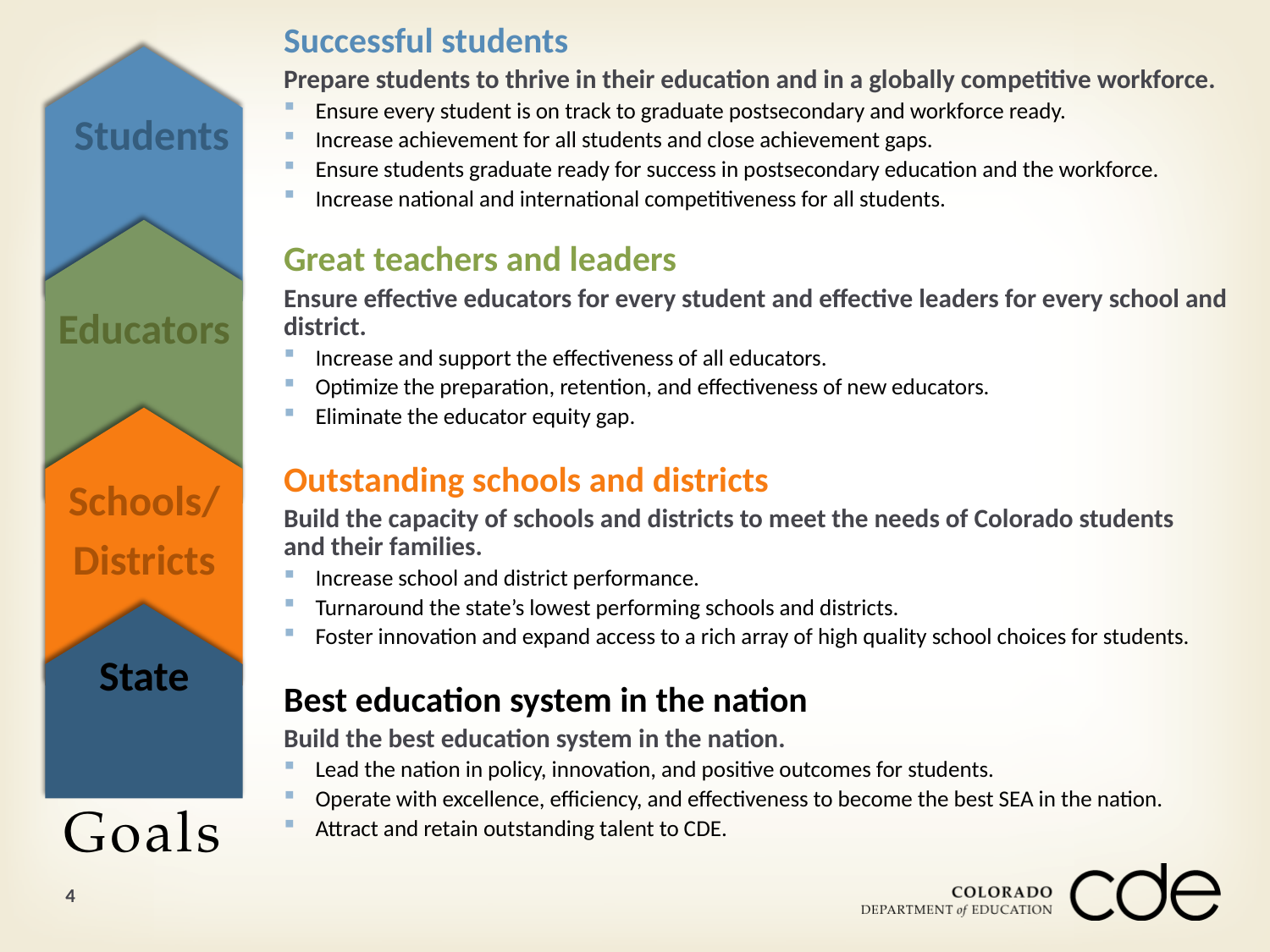

Successful students
Prepare students to thrive in their education and in a globally competitive workforce.
Ensure every student is on track to graduate postsecondary and workforce ready.
Increase achievement for all students and close achievement gaps.
Ensure students graduate ready for success in postsecondary education and the workforce.
Increase national and international competitiveness for all students.

Great teachers and leaders
Ensure effective educators for every student and effective leaders for every school and district.
Increase and support the effectiveness of all educators.
Optimize the preparation, retention, and effectiveness of new educators.
Eliminate the educator equity gap.

Outstanding schools and districts
Build the capacity of schools and districts to meet the needs of Colorado students
and their families.
Increase school and district performance.
Turnaround the state’s lowest performing schools and districts.
Foster innovation and expand access to a rich array of high quality school choices for students.

Best education system in the nation
Build the best education system in the nation.
Lead the nation in policy, innovation, and positive outcomes for students.
Operate with excellence, efficiency, and effectiveness to become the best SEA in the nation.
Attract and retain outstanding talent to CDE.

Students

Educators

Schools/
Districts

State
Goals
4